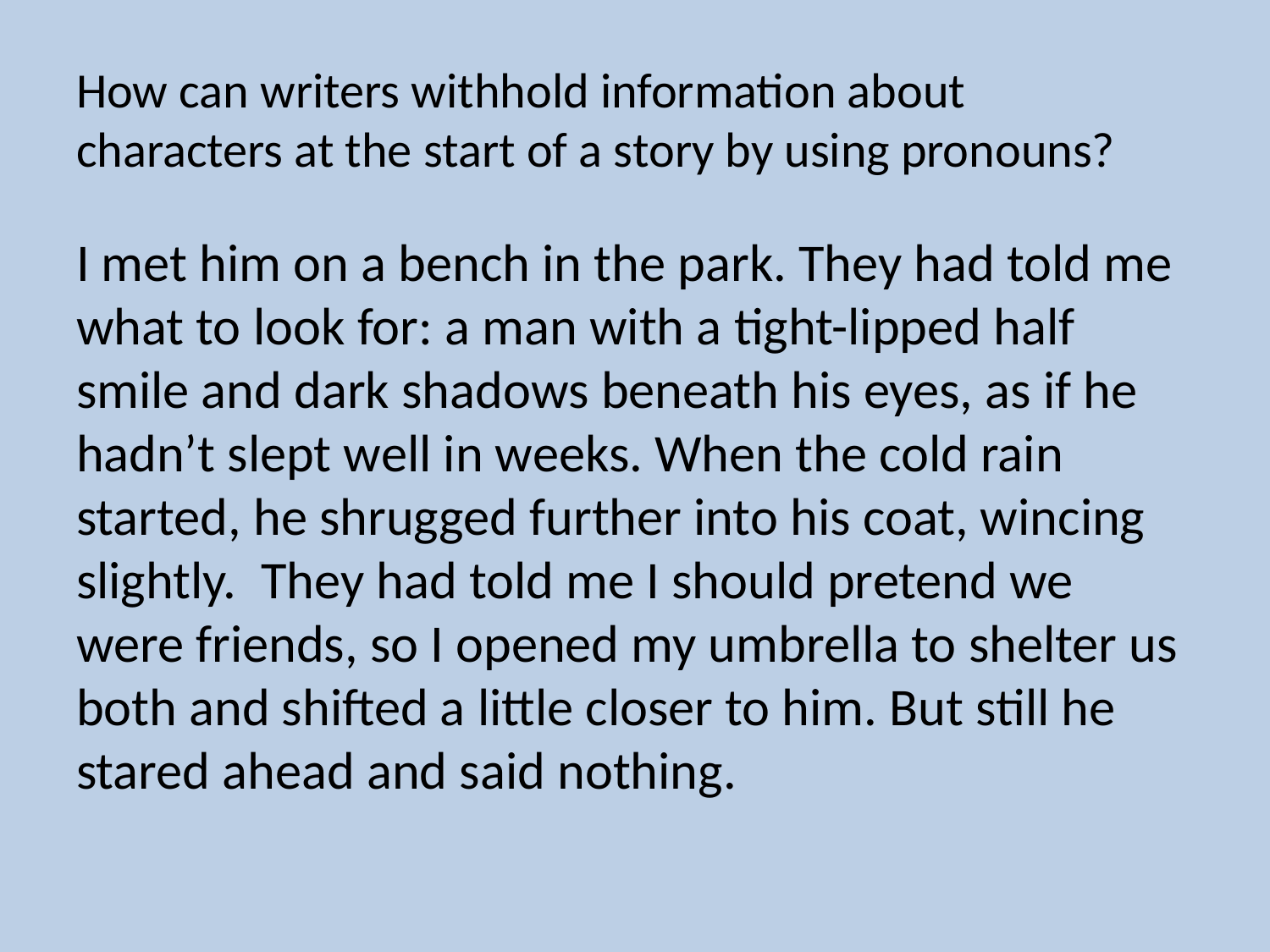

# How can writers withhold information about characters at the start of a story by using pronouns?
I met him on a bench in the park. They had told me what to look for: a man with a tight-lipped half smile and dark shadows beneath his eyes, as if he hadn’t slept well in weeks. When the cold rain started, he shrugged further into his coat, wincing slightly.  They had told me I should pretend we were friends, so I opened my umbrella to shelter us both and shifted a little closer to him. But still he stared ahead and said nothing.